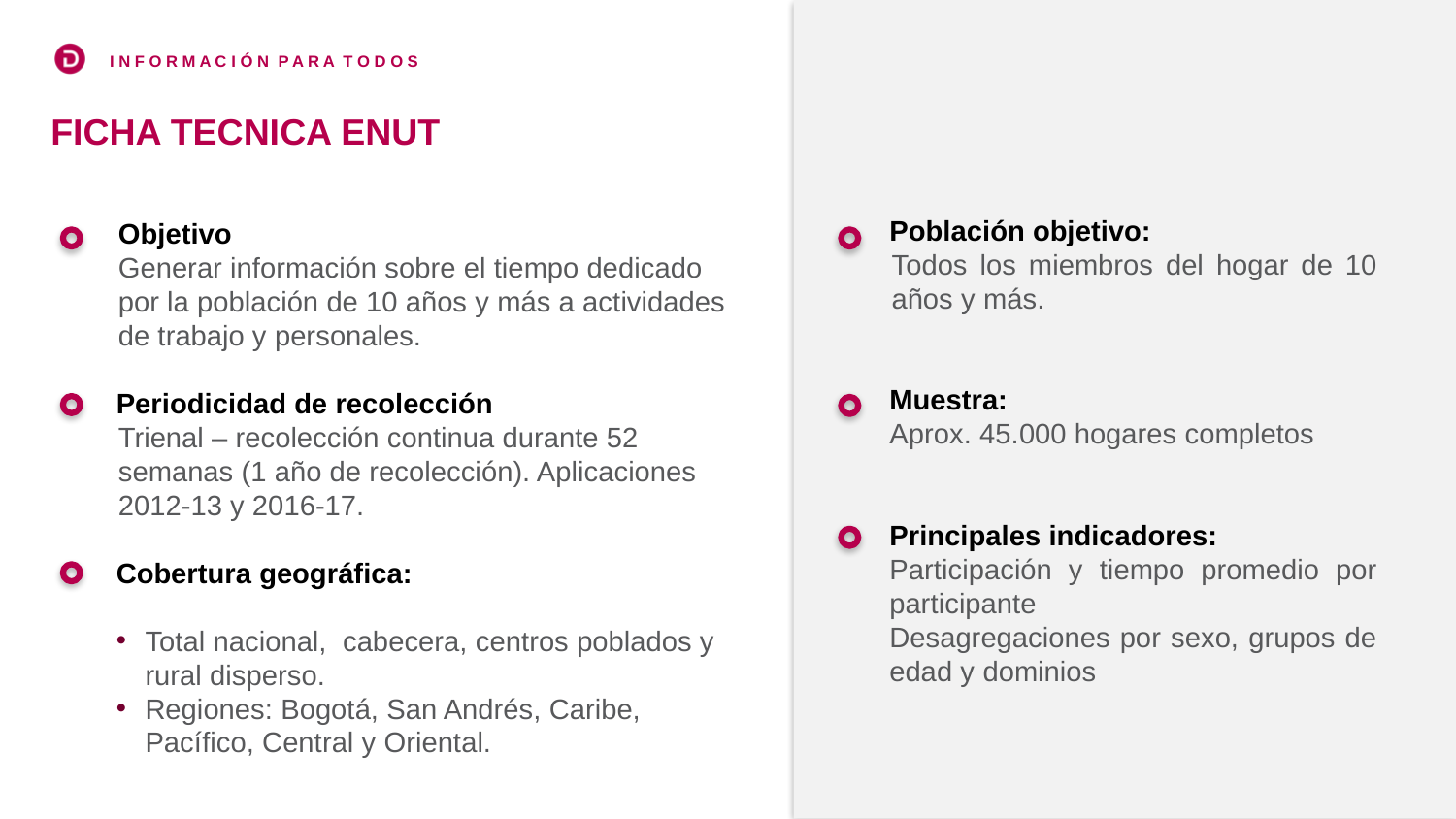

FICHA TECNICA ENUT
Población objetivo:
Todos los miembros del hogar de 10 años y más.

Muestra:
Aprox. 45.000 hogares completos

Principales indicadores:
Participación y tiempo promedio por participante
Desagregaciones por sexo, grupos de edad y dominios

Objetivo
Generar información sobre el tiempo dedicado por la población de 10 años y más a actividades de trabajo y personales.

Periodicidad de recolección
Trienal – recolección continua durante 52 semanas (1 año de recolección). Aplicaciones 2012-13 y 2016-17.

Cobertura geográfica:

Total nacional,  cabecera, centros poblados y rural disperso.
Regiones: Bogotá, San Andrés, Caribe, Pacífico, Central y Oriental.